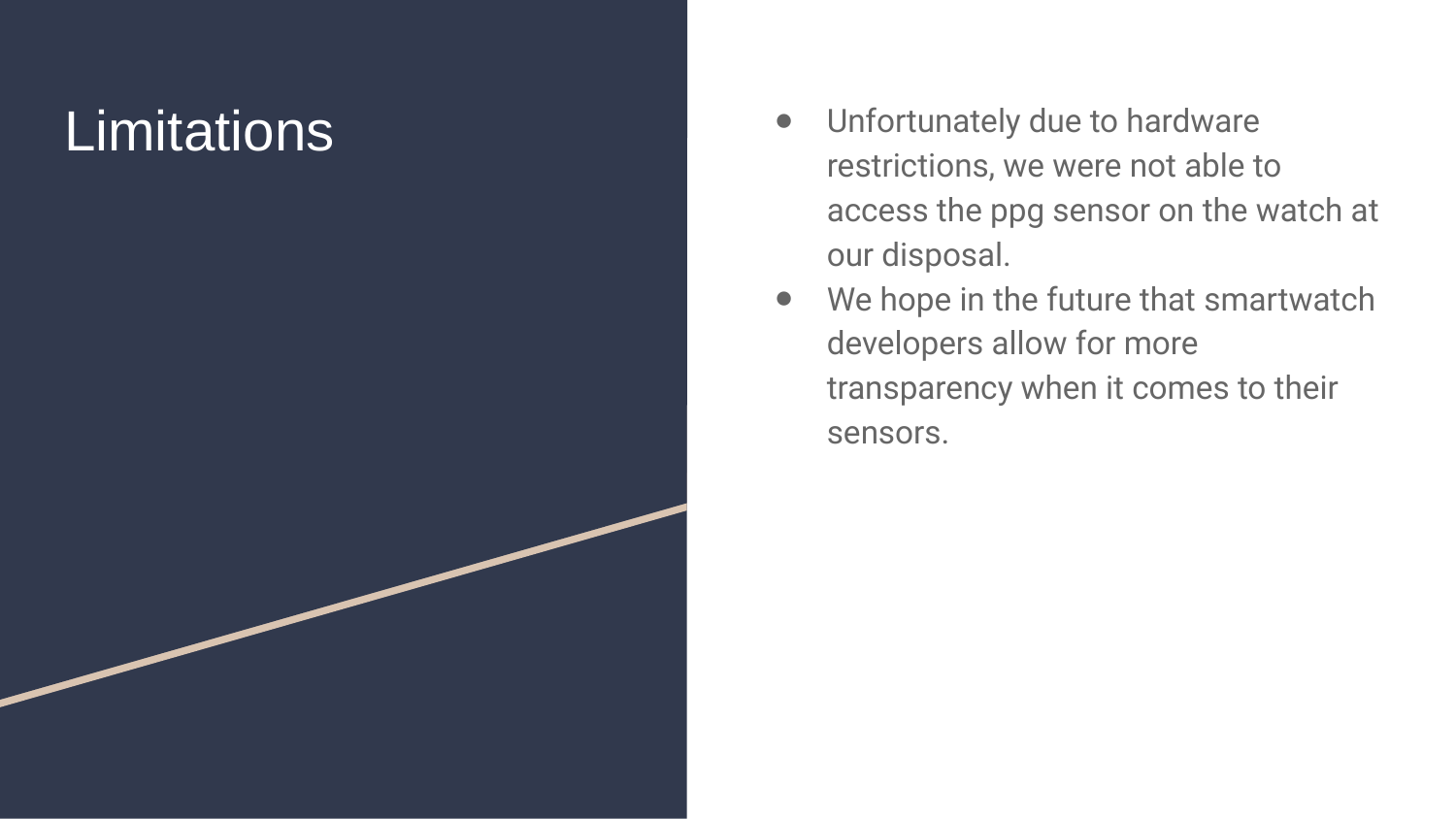

# Limitations
Unfortunately due to hardware restrictions, we were not able to access the ppg sensor on the watch at our disposal.
We hope in the future that smartwatch developers allow for more transparency when it comes to their sensors.